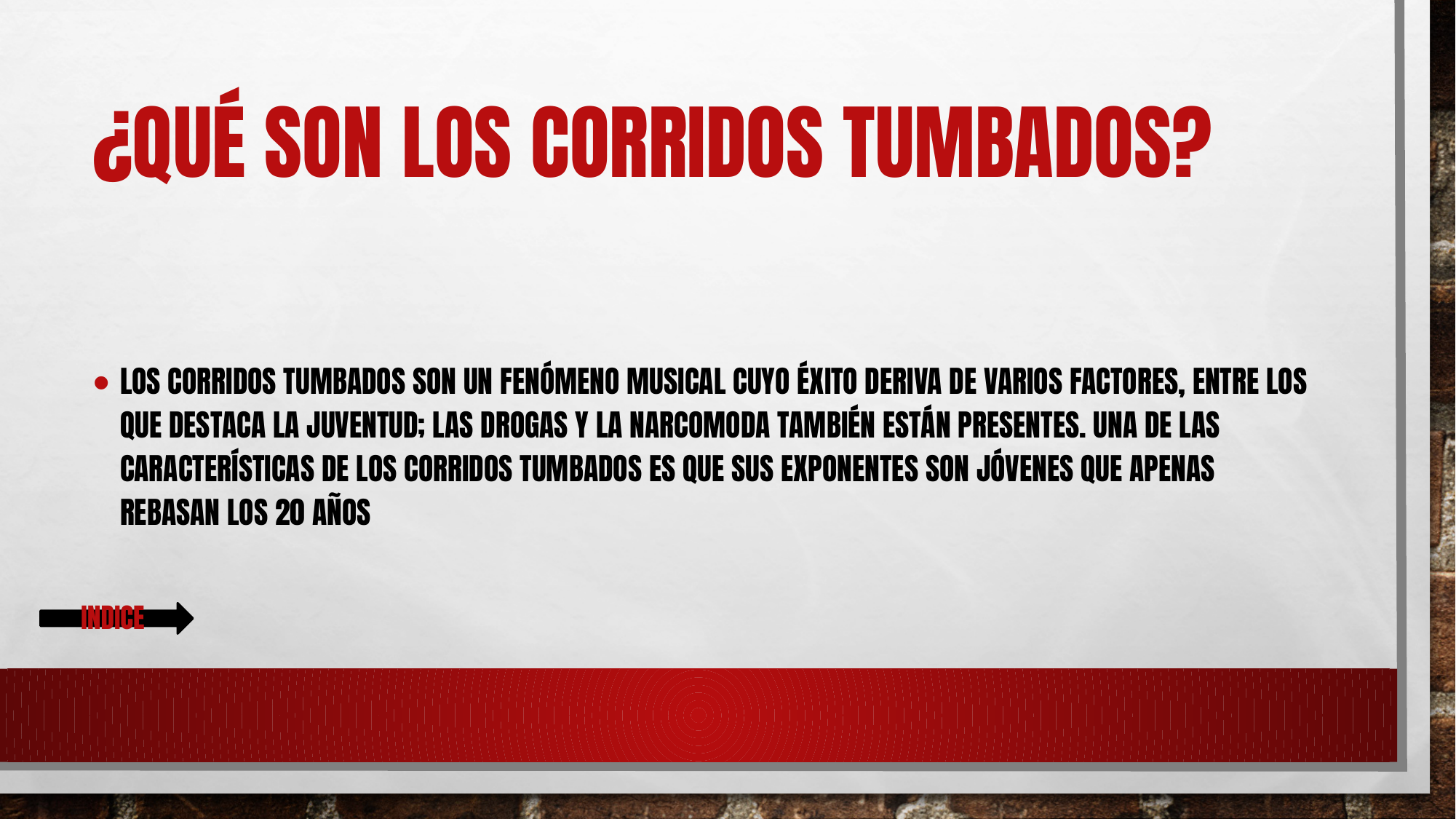

# ¿Qué son los corridos tumbados?
Los corridos tumbados son un fenómeno musical cuyo éxito deriva de varios factores, entre los que destaca la juventud; las drogas y la narcomoda también están presentes. Una de las características de los corridos tumbados es que sus exponentes son jóvenes que apenas rebasan los 20 años
INDICE